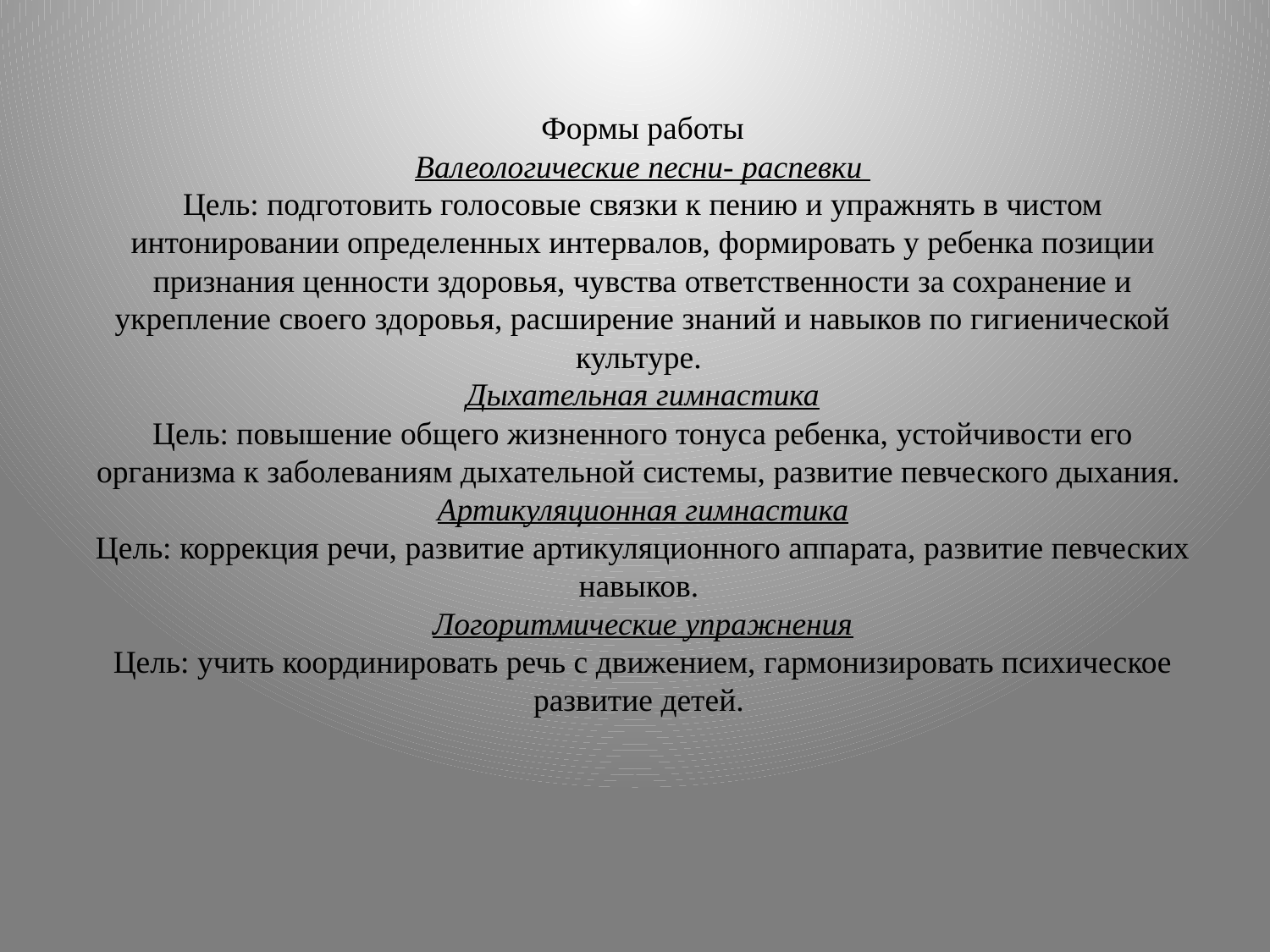

# Формы работы Валеологические песни- распевки Цель: подготовить голосовые связки к пению и упражнять в чистом интонировании определенных интервалов, формировать у ребенка позиции признания ценности здоровья, чувства ответственности за сохранение и укрепление своего здоровья, расширение знаний и навыков по гигиенической культуре. Дыхательная гимнастика Цель: повышение общего жизненного тонуса ребенка, устойчивости его организма к заболеваниям дыхательной системы, развитие певческого дыхания. Артикуляционная гимнастика Цель: коррекция речи, развитие артикуляционного аппарата, развитие певческих навыков. Логоритмические упражнения Цель: учить координировать речь с движением, гармонизировать психическое развитие детей.